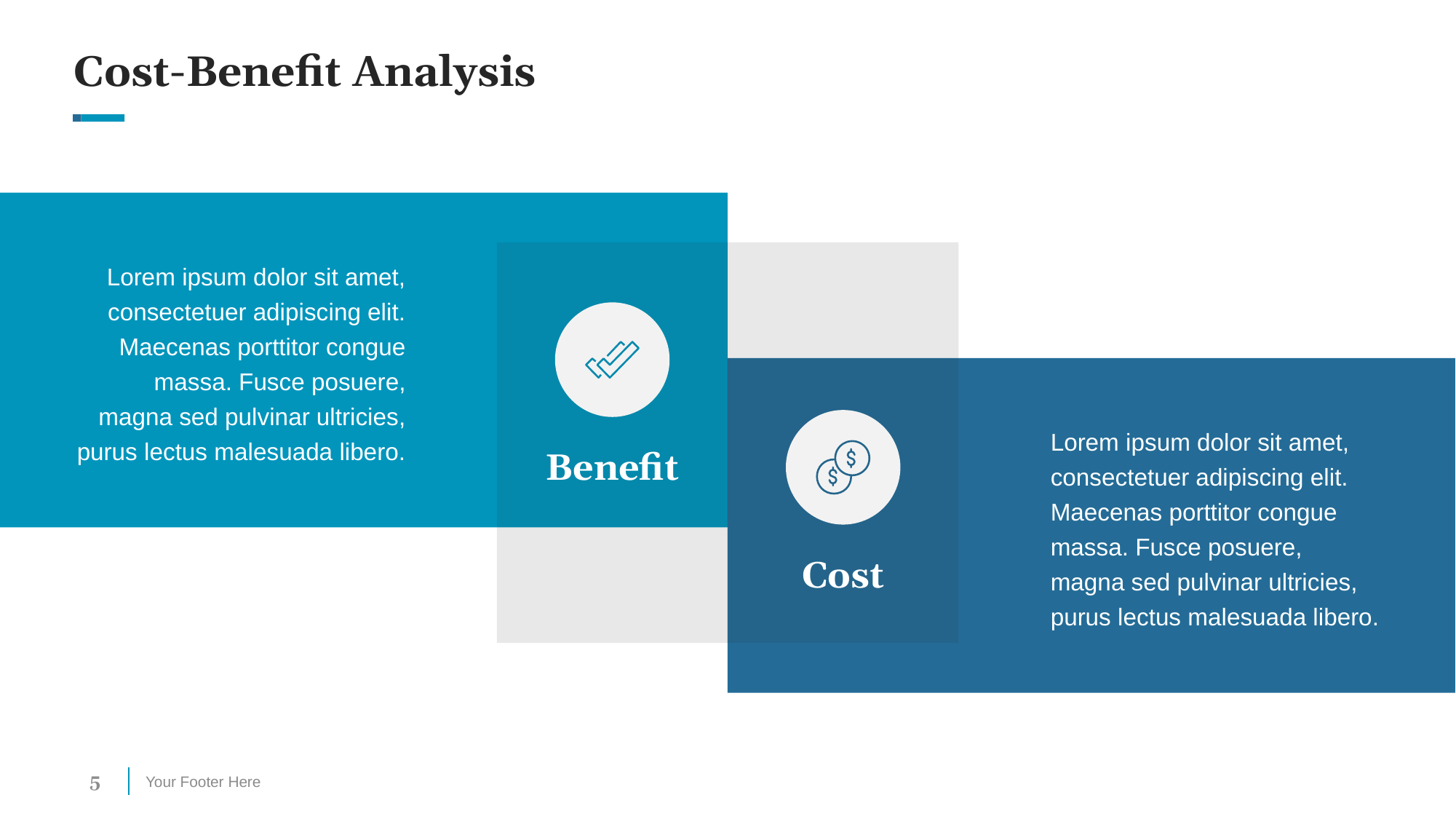

# Cost-Benefit Analysis

Lorem ipsum dolor sit amet, consectetuer adipiscing elit. Maecenas porttitor congue massa. Fusce posuere, magna sed pulvinar ultricies, purus lectus malesuada libero.

Lorem ipsum dolor sit amet, consectetuer adipiscing elit. Maecenas porttitor congue massa. Fusce posuere, magna sed pulvinar ultricies, purus lectus malesuada libero.

Benefit
Cost
5
Your Footer Here